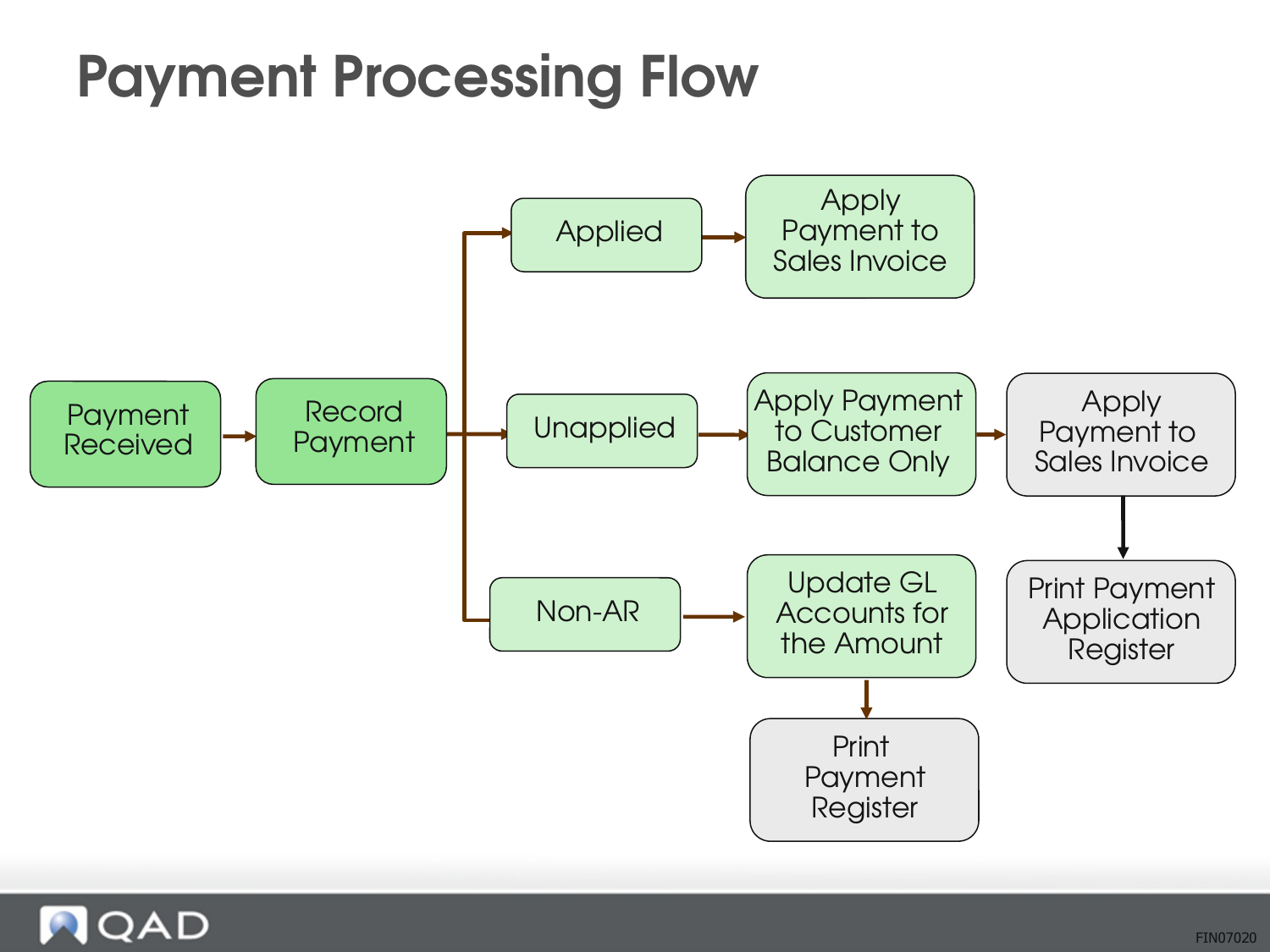

# Payment Processing Flow

Apply Payment to Sales Invoice

Applied

Apply Payment to Customer Balance Only
Apply Payment to
Sales Invoice

Record Payment

Payment Received
Unapplied

Update GL Accounts for the Amount
Print Payment Application Register

Non-AR

Print
Payment Register

FIN07020